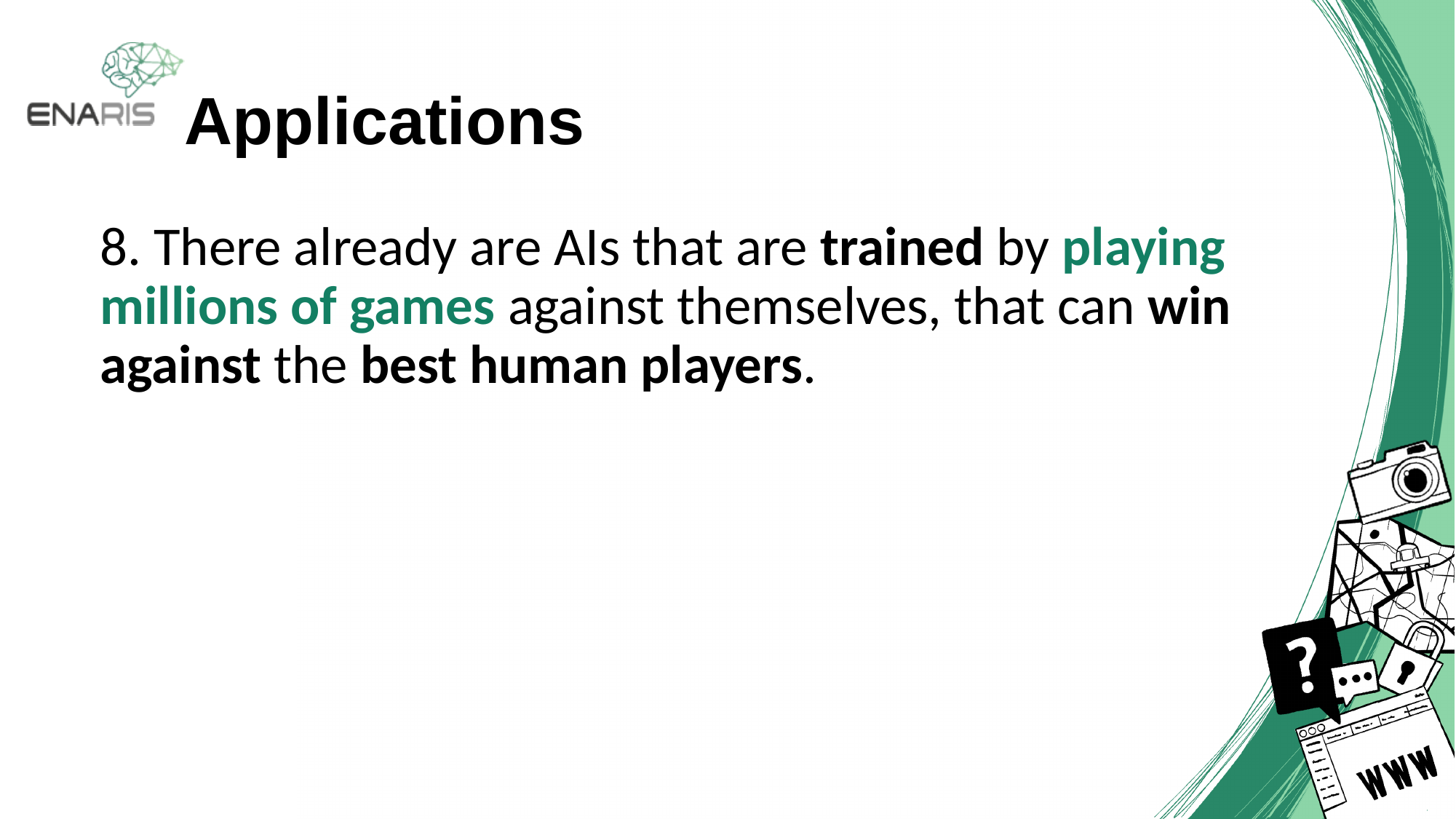

# Applications
8. There already are AIs that are trained by playing millions of games against themselves, that can win against the best human players.